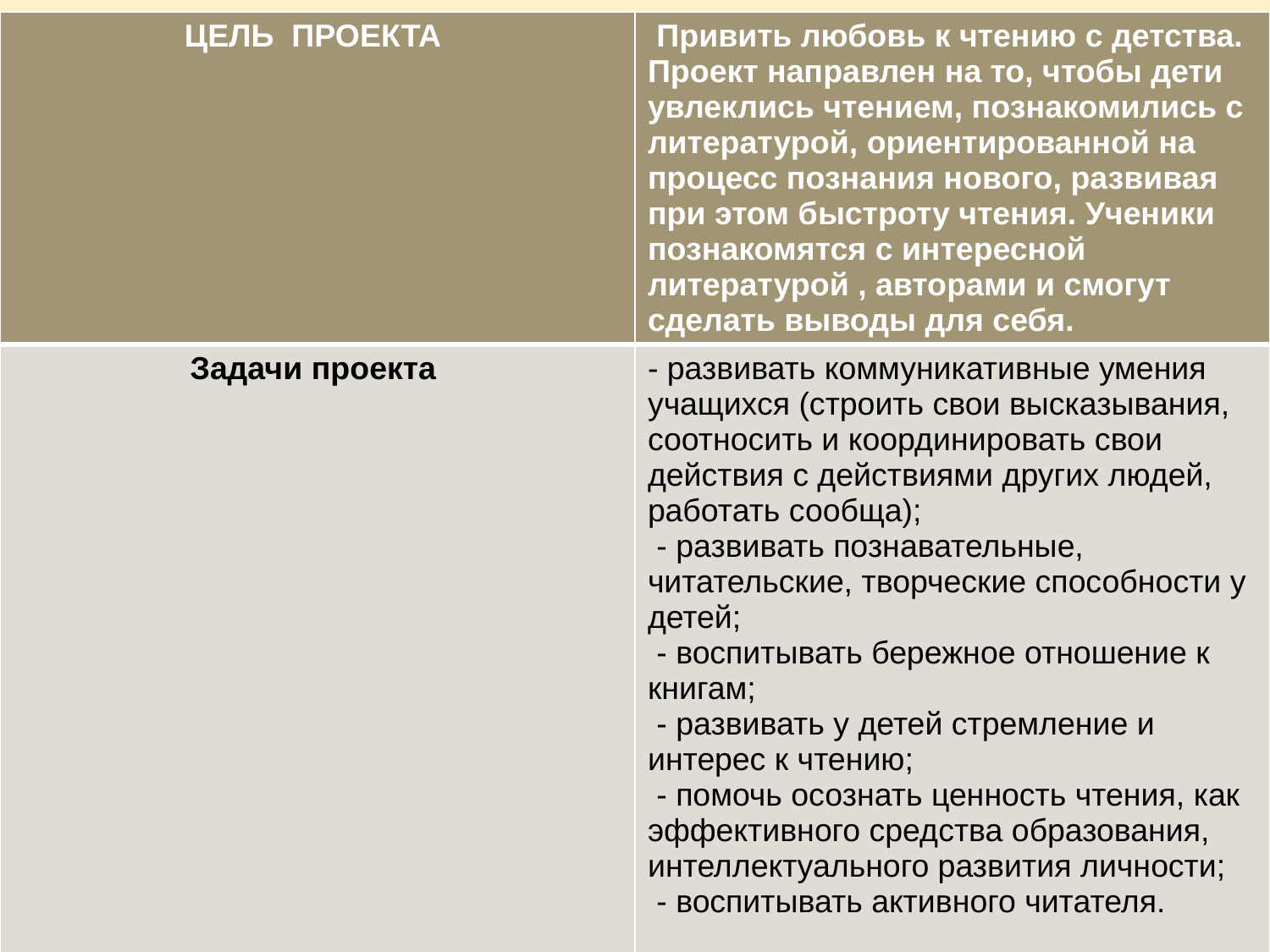

| ЦЕЛЬ ПРОЕКТА | Привить любовь к чтению с детства. Проект направлен на то, чтобы дети увлеклись чтением, познакомились с литературой, ориентированной на процесс познания нового, развивая при этом быстроту чтения. Ученики познакомятся с интересной литературой , авторами и смогут сделать выводы для себя. |
| --- | --- |
| Задачи проекта | - развивать коммуникативные умения учащихся (строить свои высказывания, соотносить и координировать свои действия с действиями других людей, работать сообща);  - развивать познавательные, читательские, творческие способности у детей; - воспитывать бережное отношение к книгам; - развивать у детей стремление и интерес к чтению;  - помочь осознать ценность чтения, как эффективного средства образования, интеллектуального развития личности;  - воспитывать активного читателя. |